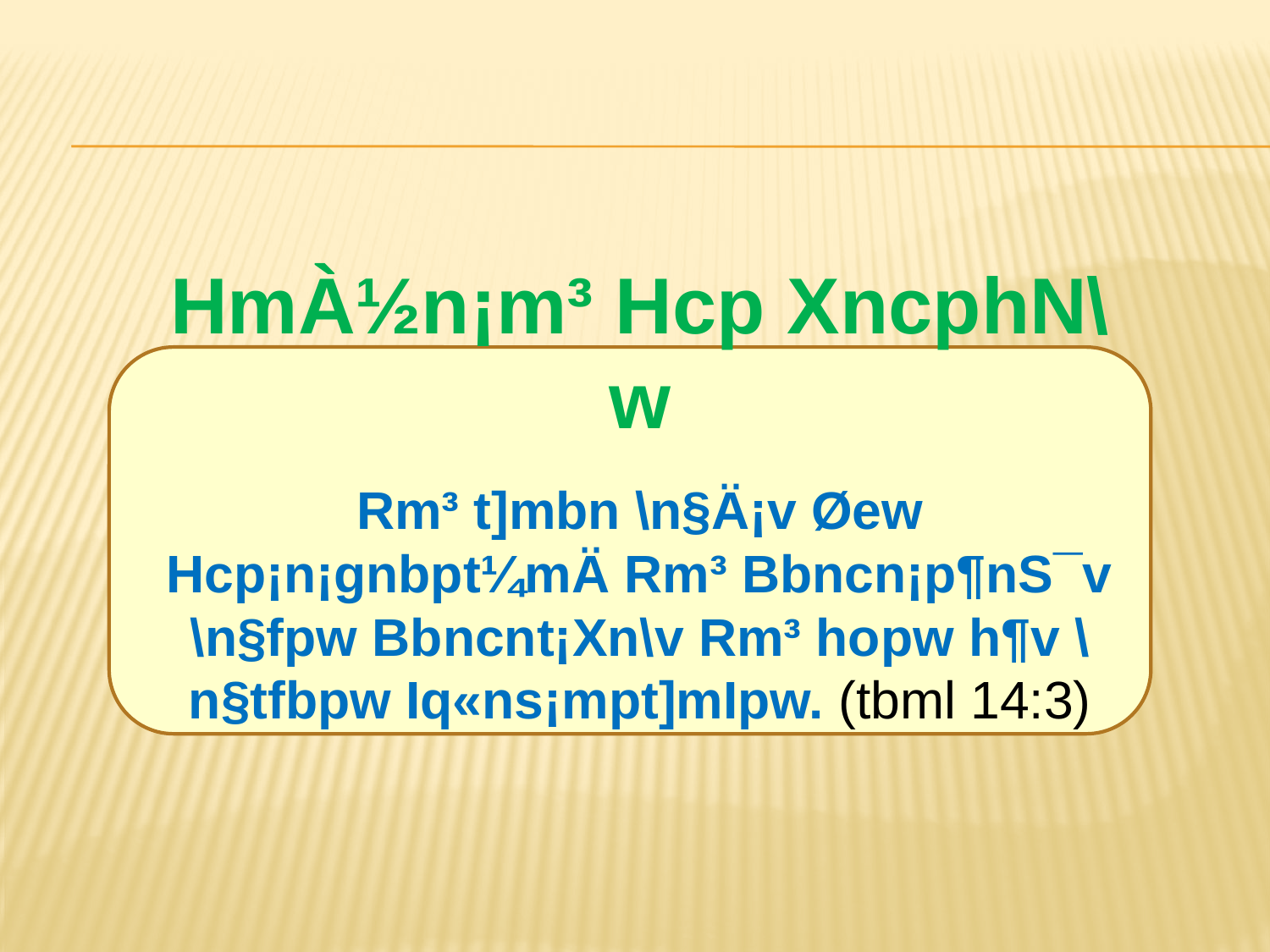

HmÀ½n¡m³ Hcp XncphN\w

Rm³ t]mbn \n§Ä¡v Øew Hcp¡n¡gnbpt¼mÄ Rm³ Bbncn¡p¶nS¯v \n§fpw Bbncnt¡­Xn\v Rm³ ho­pw h¶v \n§tfbpw Iq«ns¡m­pt]mIpw. (tbml 14:3)